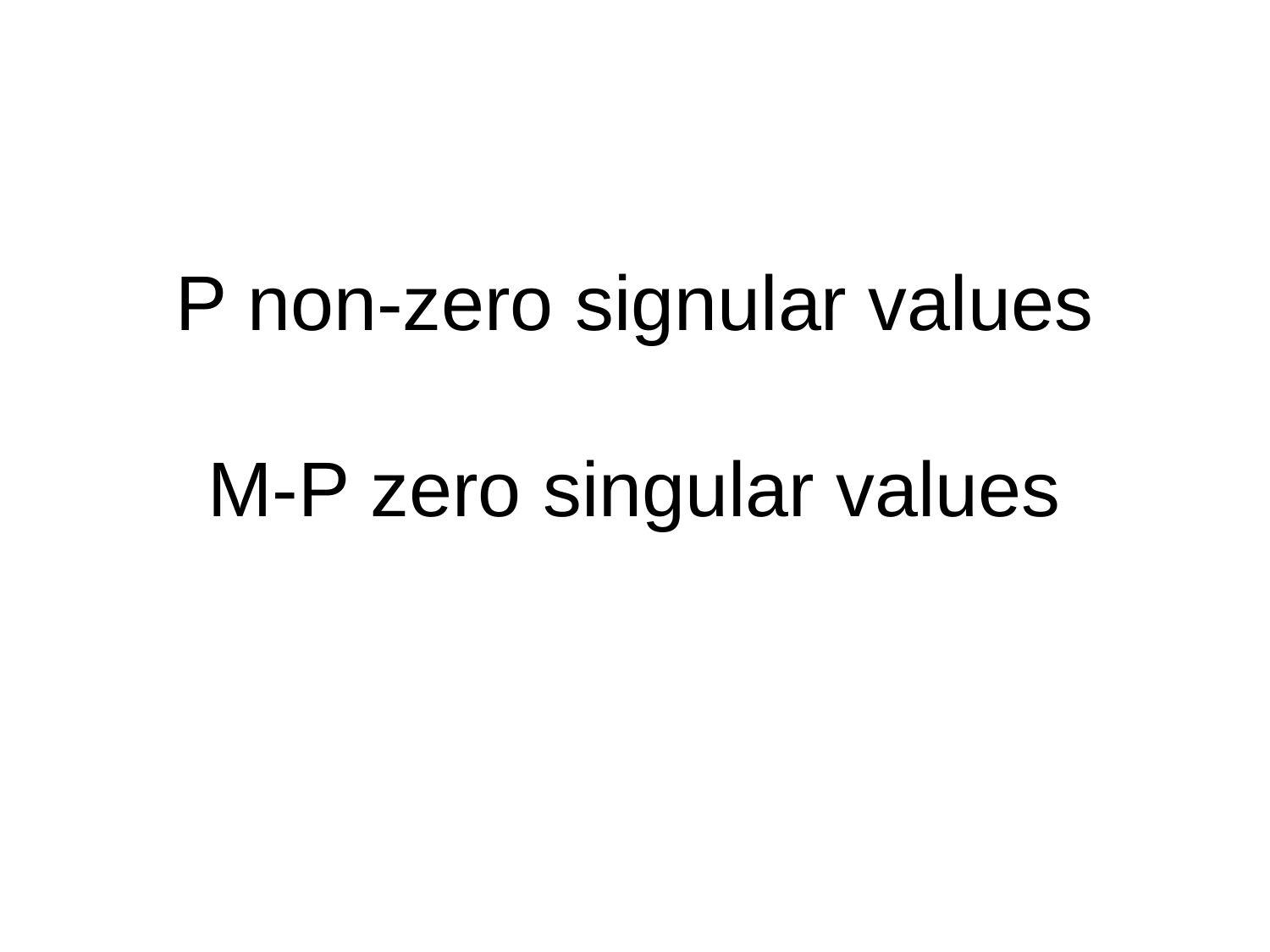

# P non-zero signular values M-P zero singular values